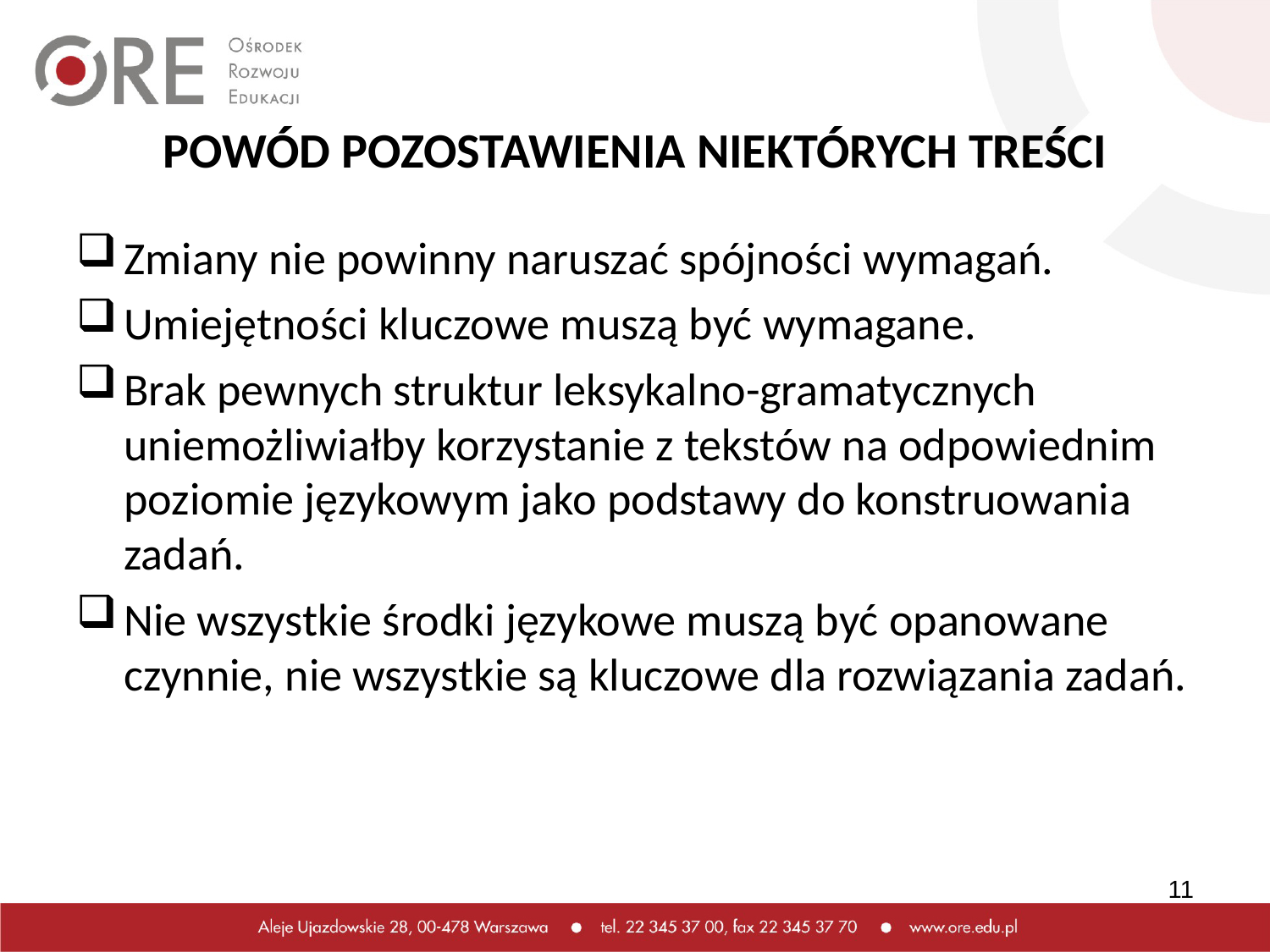

# POWÓD POZOSTAWIENIA NIEKTÓRYCH TREŚCI
Zmiany nie powinny naruszać spójności wymagań.
Umiejętności kluczowe muszą być wymagane.
Brak pewnych struktur leksykalno-gramatycznych uniemożliwiałby korzystanie z tekstów na odpowiednim poziomie językowym jako podstawy do konstruowania zadań.
Nie wszystkie środki językowe muszą być opanowane czynnie, nie wszystkie są kluczowe dla rozwiązania zadań.

11